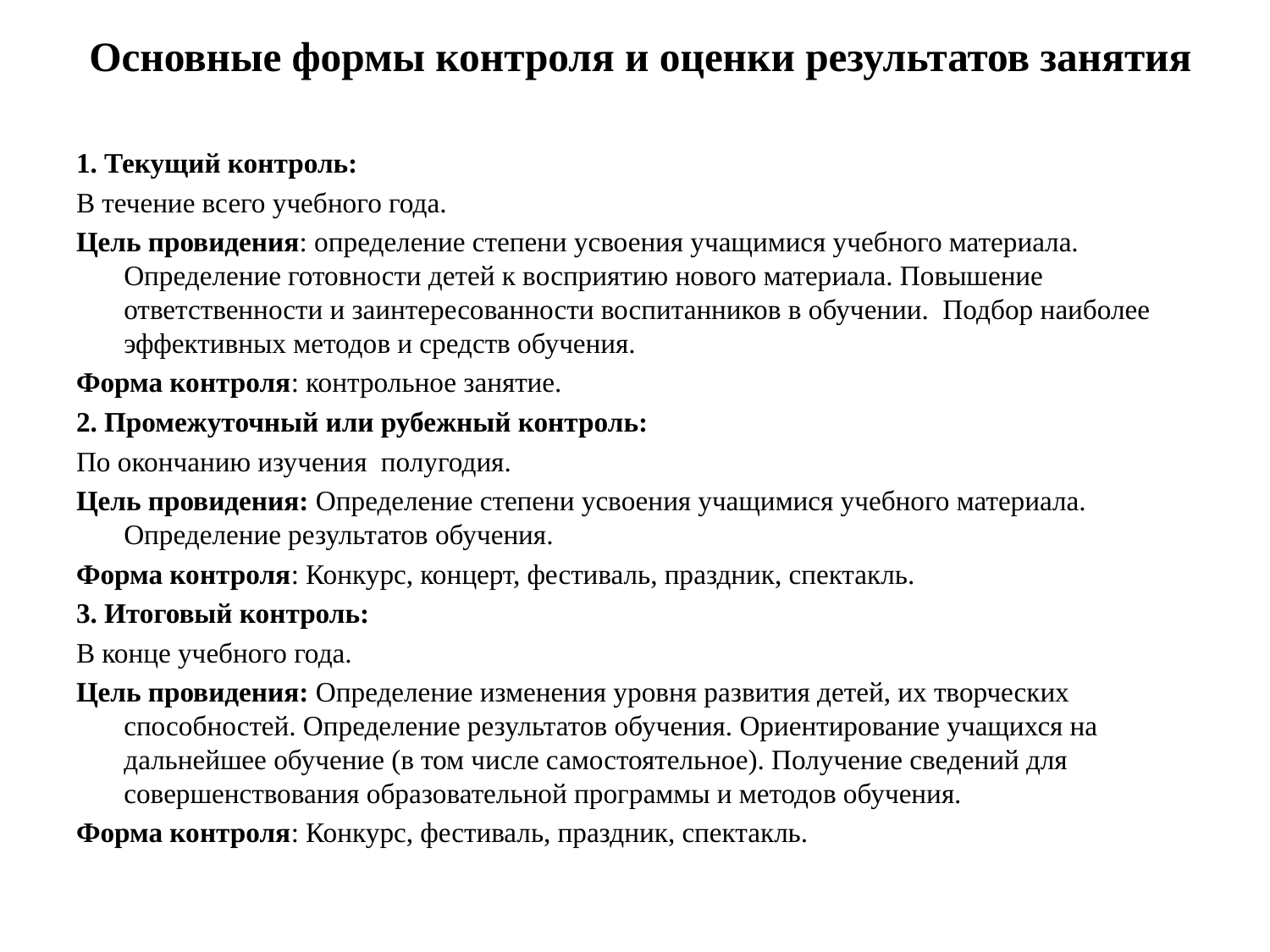

# Основные формы контроля и оценки результатов занятия
1. Текущий контроль:
В течение всего учебного года.
Цель провидения: определение степени усвоения учащимися учебного материала. Определение готовности детей к восприятию нового материала. Повышение ответственности и заинтересованности воспитанников в обучении.  Подбор наиболее эффективных методов и средств обучения.
Форма контроля: контрольное занятие.
2. Промежуточный или рубежный контроль:
По окончанию изучения  полугодия.
Цель провидения: Определение степени усвоения учащимися учебного материала. Определение результатов обучения.
Форма контроля: Конкурс, концерт, фестиваль, праздник, спектакль.
3. Итоговый контроль:
В конце учебного года.
Цель провидения: Определение изменения уровня развития детей, их творческих способностей. Определение результатов обучения. Ориентирование учащихся на дальнейшее обучение (в том числе самостоятельное). Получение сведений для совершенствования образовательной программы и методов обучения.
Форма контроля: Конкурс, фестиваль, праздник, спектакль.